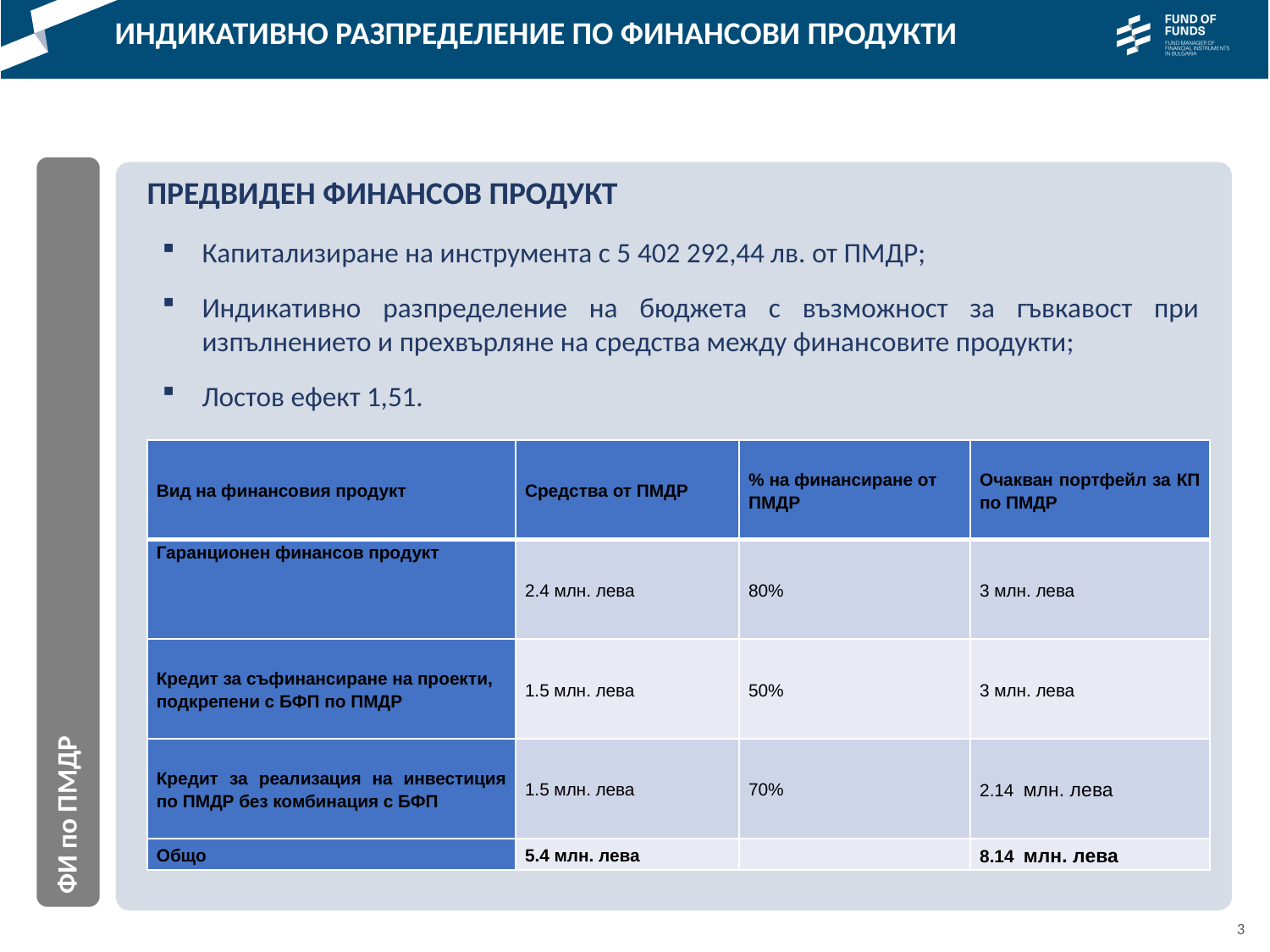

ИНДИКАТИВНО разпределение по финансови продукти

ПРЕДВИДЕН ФИНАНСОВ ПРОДУКТ
Капитализиране на инструмента с 5 402 292,44 лв. от ПМДР;
Индикативно разпределение на бюджета с възможност за гъвкавост при изпълнението и прехвърляне на средства между финансовите продукти;
Лостов ефект 1,51.

| Вид на финансовия продукт | Средства от ПМДР | % на финансиране от ПМДР | Очакван портфейл за КП по ПМДР |
| --- | --- | --- | --- |
| Гаранционен финансов продукт | 2.4 млн. лева | 80% | 3 млн. лева |
| Кредит за съфинансиране на проекти, подкрепени с БФП по ПМДР | 1.5 млн. лева | 50% | 3 млн. лева |
| Кредит за реализация на инвестиция по ПМДР без комбинация с БФП | 1.5 млн. лева | 70% | 2.14 млн. лева |
| Общо | 5.4 млн. лева |  | 8.14 млн. лева |
ФИ по ПМДР
3